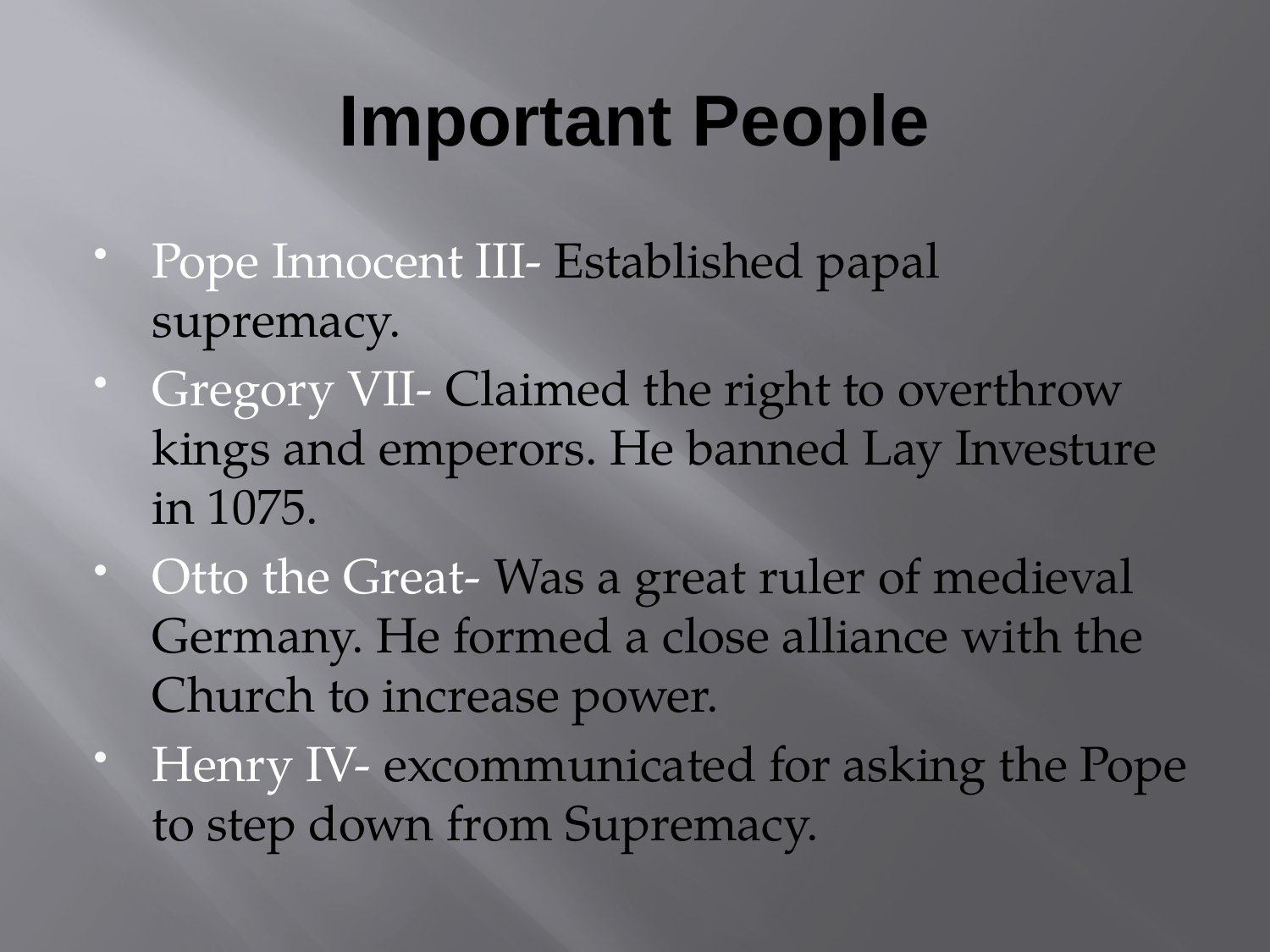

# Important People
Pope Innocent III- Established papal supremacy.
Gregory VII- Claimed the right to overthrow kings and emperors. He banned Lay Investure in 1075.
Otto the Great- Was a great ruler of medieval Germany. He formed a close alliance with the Church to increase power.
Henry IV- excommunicated for asking the Pope to step down from Supremacy.